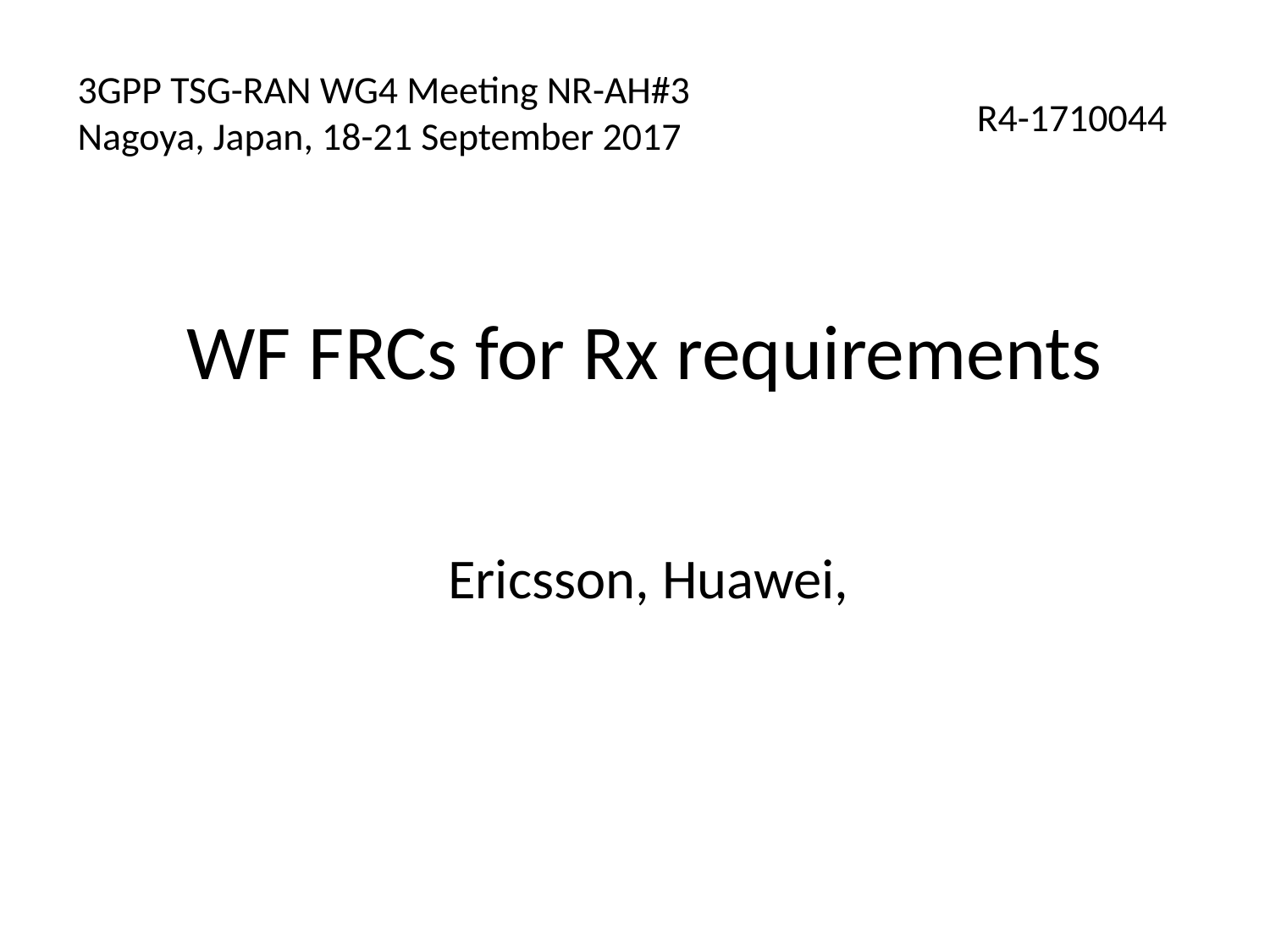

# 3GPP TSG-RAN WG4 Meeting NR-AH#3 Nagoya, Japan, 18-21 September 2017
        R4-1710044
WF FRCs for Rx requirements
Ericsson, Huawei,